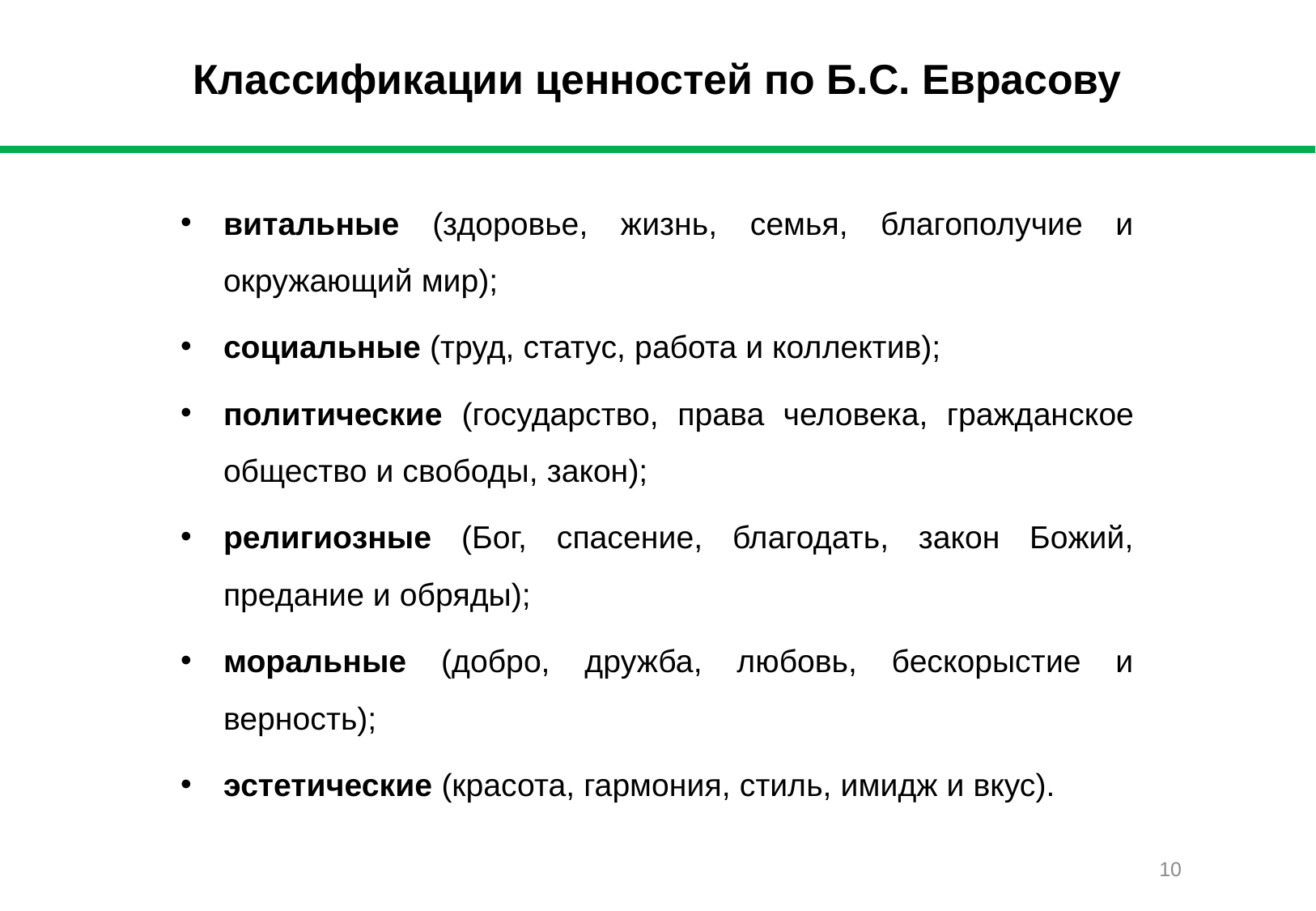

# Классификации ценностей по Б.С. Еврасову
витальные (здоровье, жизнь, семья, благополучие и окружающий мир);
социальные (труд, статус, работа и коллектив);
политические (государство, права человека, гражданское общество и свободы, закон);
религиозные (Бог, спасение, благодать, закон Божий, предание и обряды);
моральные (добро, дружба, любовь, бескорыстие и верность);
эстетические (красота, гармония, стиль, имидж и вкус).

10